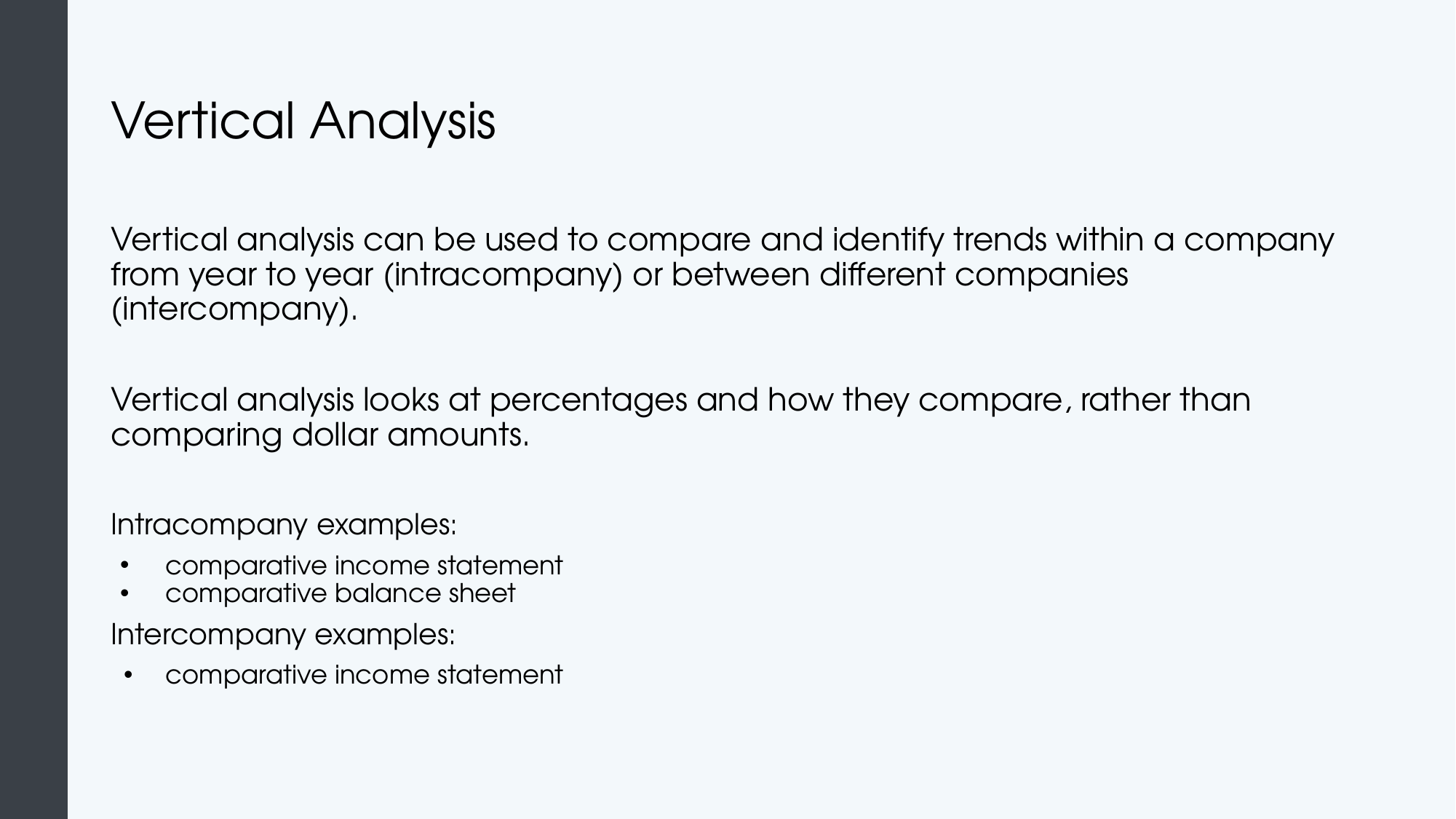

# Vertical Analysis
Vertical analysis can be used to compare and identify trends within a company from year to year (intracompany) or between different companies (intercompany).

Vertical analysis looks at percentages and how they compare, rather than comparing dollar amounts.

Intracompany examples:
comparative income statement
comparative balance sheet
Intercompany examples:
comparative income statement